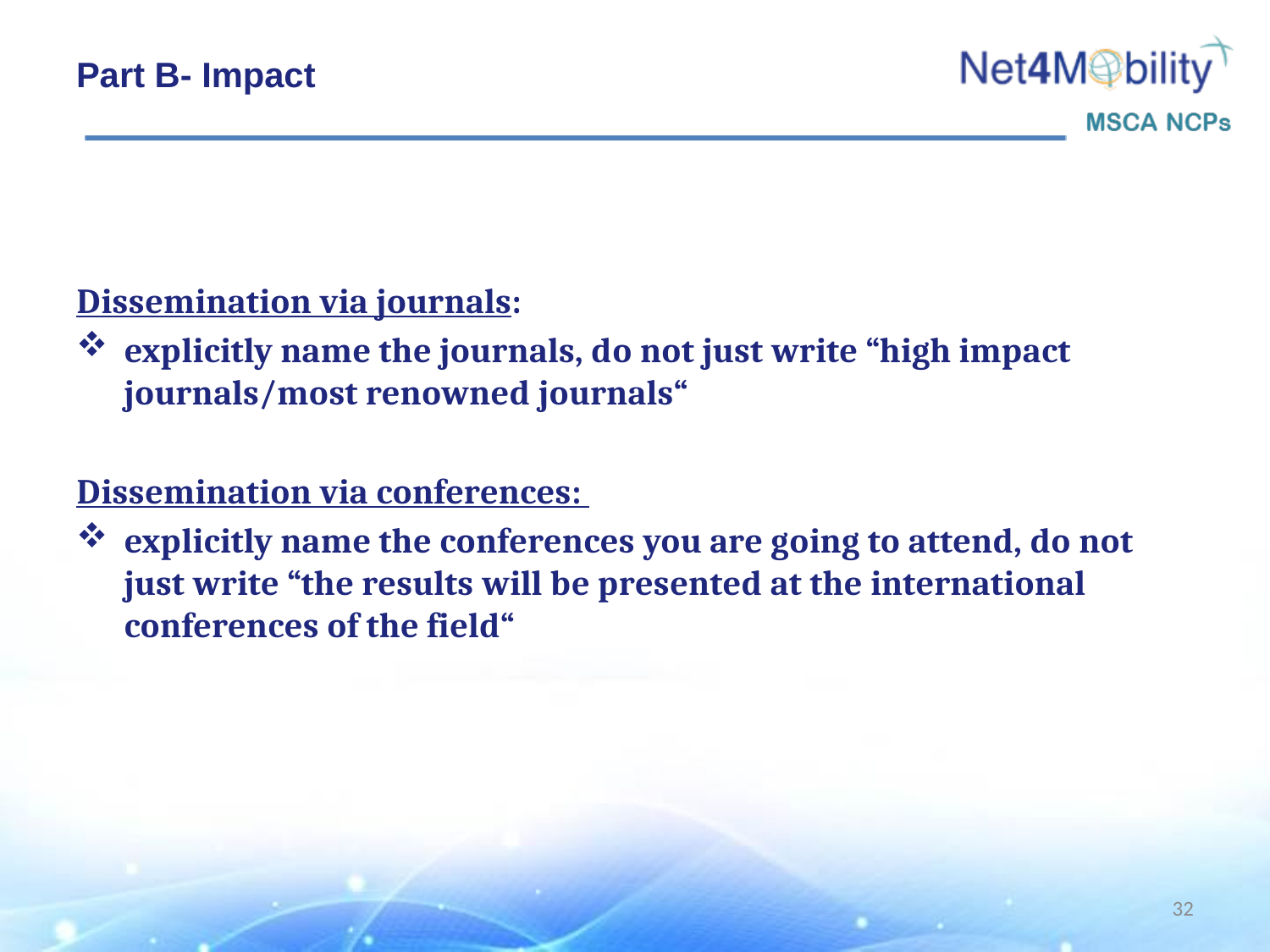

# Part B- Impact

Dissemination via journals:
explicitly name the journals, do not just write “high impact journals/most renowned journals“

Dissemination via conferences:
explicitly name the conferences you are going to attend, do not just write “the results will be presented at the international conferences of the field“

32